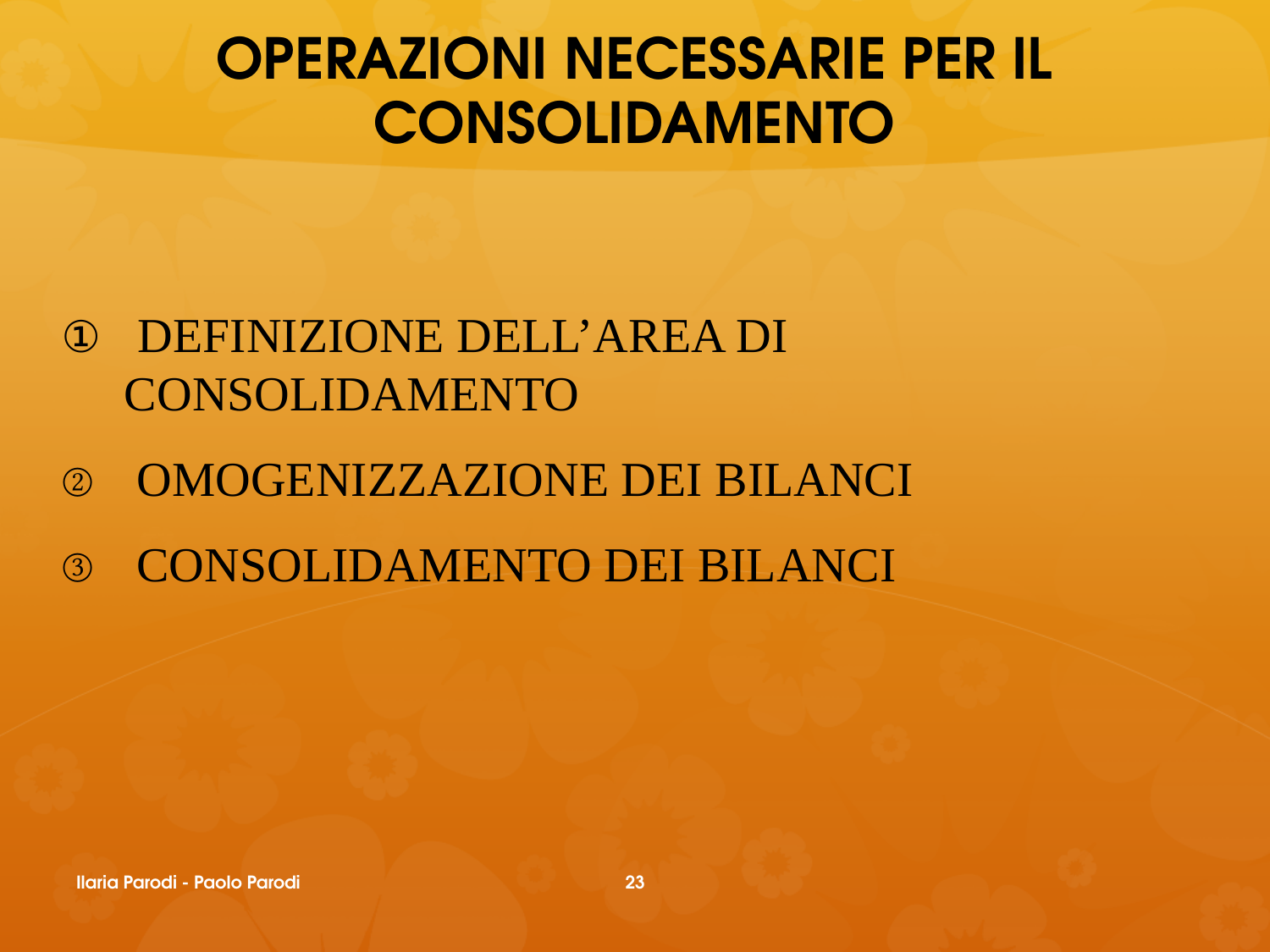

# OPERAZIONI NECESSARIE PER IL CONSOLIDAMENTO
 DEFINIZIONE DELL’AREA DI CONSOLIDAMENTO
 OMOGENIZZAZIONE DEI BILANCI
 CONSOLIDAMENTO DEI BILANCI

Ilaria Parodi - Paolo Parodi
23